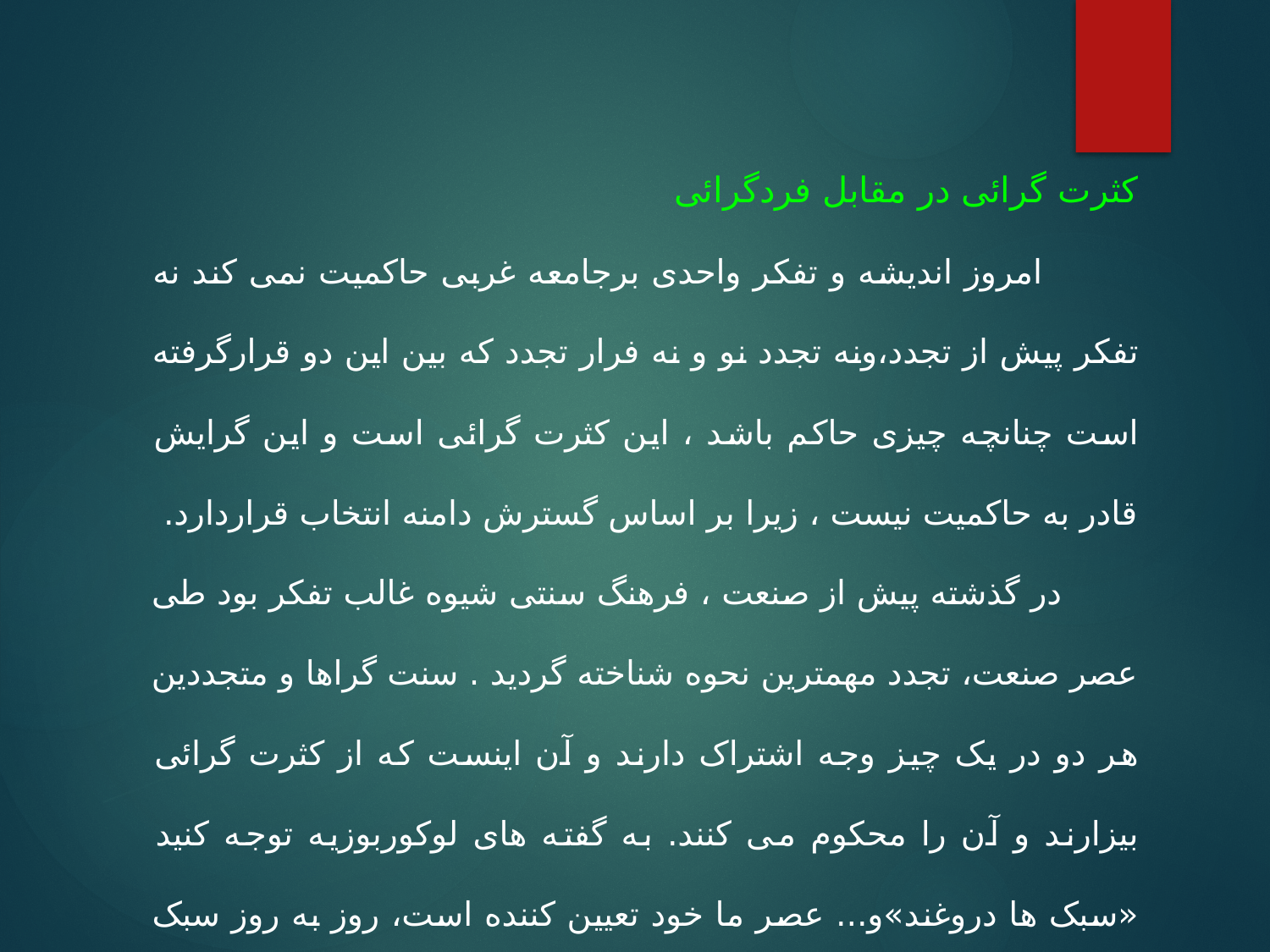

کثرت گرائی در مقابل فردگرائی
        امروز اندیشه و تفکر واحدی برجامعه غربی حاکمیت نمی کند نه تفکر پیش از تجدد،ونه تجدد نو و نه فرار تجدد که بین این دو قرارگرفته است چنانچه چیزی حاکم باشد ، این کثرت گرائی است و این گرایش قادر به حاکمیت نیست ، زیرا بر اساس گسترش دامنه انتخاب قراردارد.
       در گذشته پیش از صنعت ، فرهنگ سنتی شیوه غالب تفکر بود طی عصر صنعت، تجدد مهمترین نحوه شناخته گردید . سنت گراها و متجددین هر دو در یک چیز وجه اشتراک دارند و آن اینست که از کثرت گرائی بیزارند و آن را محکوم می کنند. به گفته های لوکوربوزیه توجه کنید «سبک ها دروغند»و... عصر ما خود تعیین کننده است، روز به روز سبک خود را بوجود می آورد .سبک واحدی برپایه صنعت و زیبائی ماشینی.